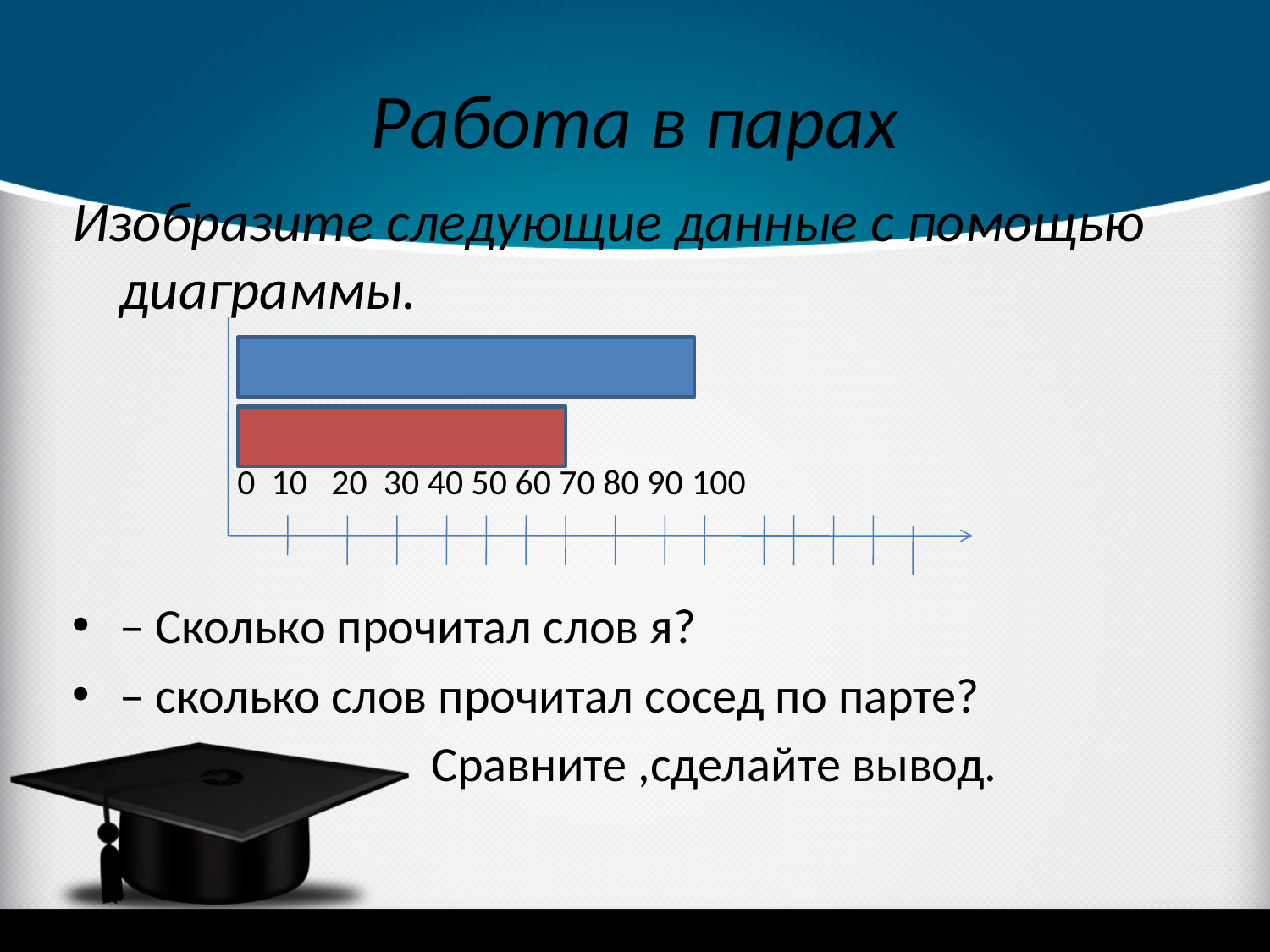

# Работа в парах
Изобразите следующие данные с помощью диаграммы.

             0  10   20  30 40 50 60 70 80 90 100

– Сколько прочитал слов я?
– сколько слов прочитал сосед по парте?
                                Сравните ,сделайте вывод.